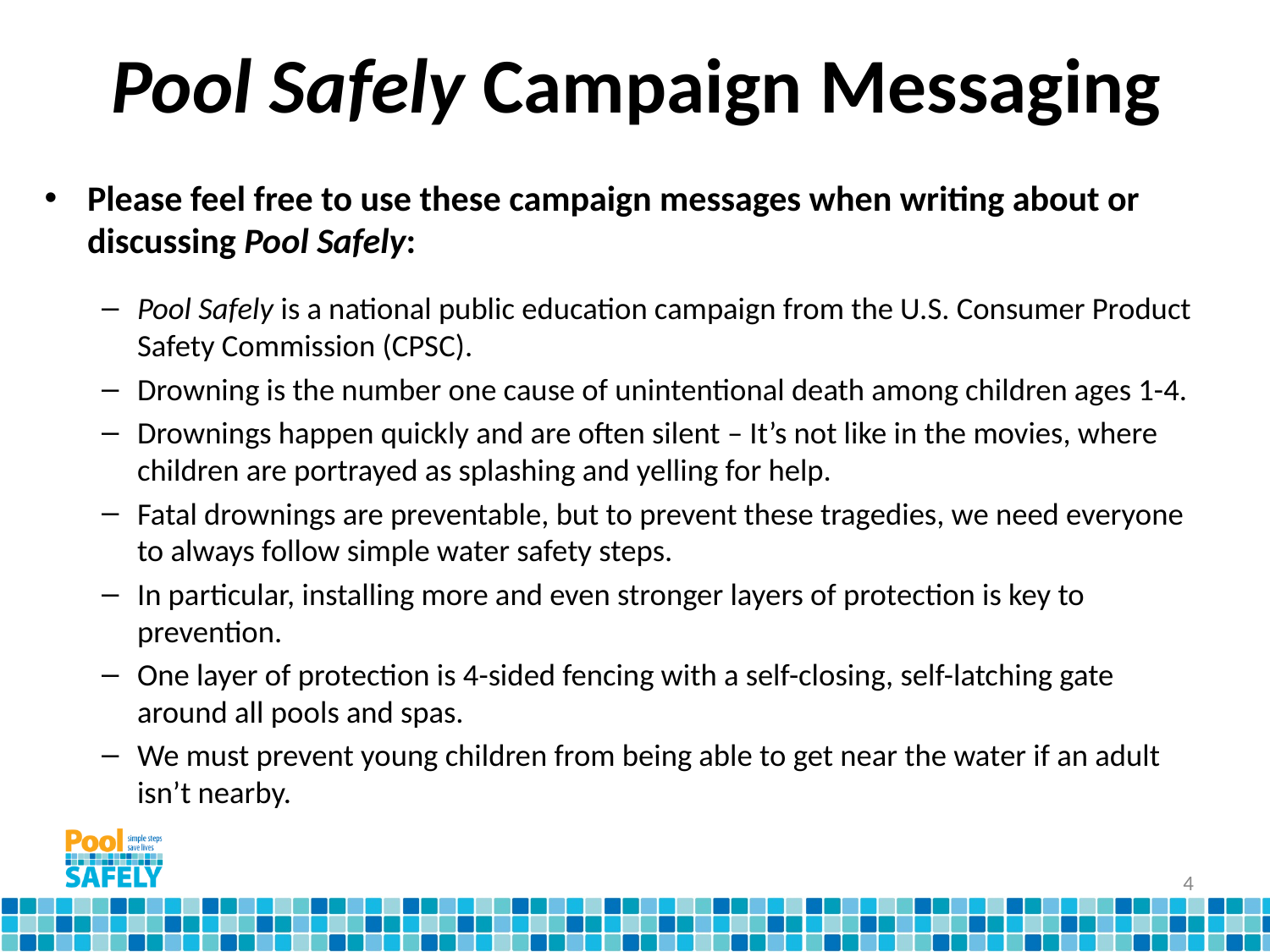

# Pool Safely Campaign Messaging
Please feel free to use these campaign messages when writing about or discussing Pool Safely:

Pool Safely is a national public education campaign from the U.S. Consumer Product Safety Commission (CPSC).
Drowning is the number one cause of unintentional death among children ages 1-4.
Drownings happen quickly and are often silent – It’s not like in the movies, where children are portrayed as splashing and yelling for help.
Fatal drownings are preventable, but to prevent these tragedies, we need everyone to always follow simple water safety steps.
In particular, installing more and even stronger layers of protection is key to prevention.
One layer of protection is 4-sided fencing with a self-closing, self-latching gate around all pools and spas.
We must prevent young children from being able to get near the water if an adult isn’t nearby.